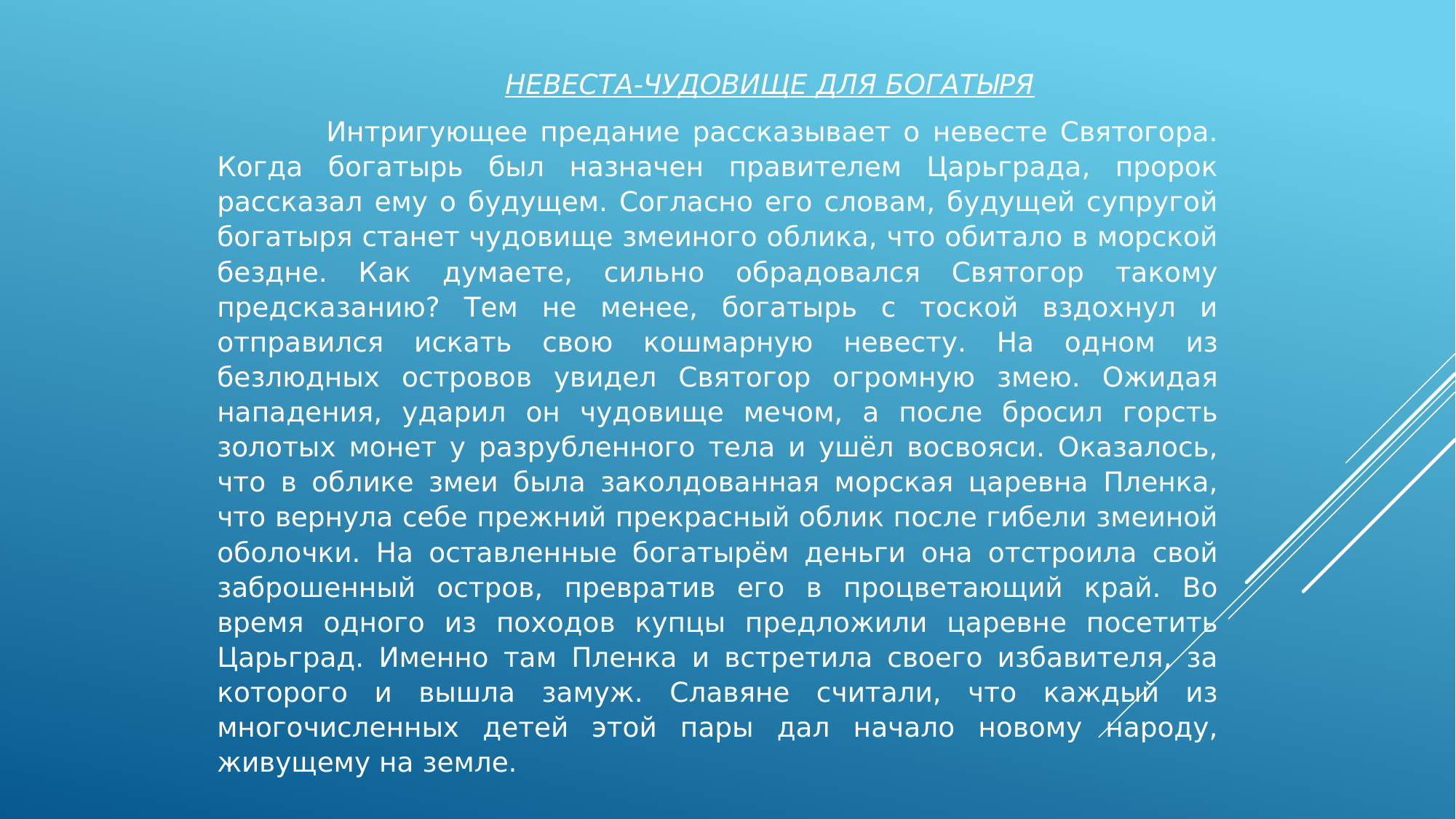

НЕВЕСТА-ЧУДОВИЩЕ ДЛЯ БОГАТЫРЯ
	Интригующее предание рассказывает о невесте Святогора. Когда богатырь был назначен правителем Царьграда, пророк рассказал ему о будущем. Согласно его словам, будущей супругой богатыря станет чудовище змеиного облика, что обитало в морской бездне. Как думаете, сильно обрадовался Святогор такому предсказанию? Тем не менее, богатырь с тоской вздохнул и отправился искать свою кошмарную невесту. На одном из безлюдных островов увидел Святогор огромную змею. Ожидая нападения, ударил он чудовище мечом, а после бросил горсть золотых монет у разрубленного тела и ушёл восвояси. Оказалось, что в облике змеи была заколдованная морская царевна Пленка, что вернула себе прежний прекрасный облик после гибели змеиной оболочки. На оставленные богатырём деньги она отстроила свой заброшенный остров, превратив его в процветающий край. Во время одного из походов купцы предложили царевне посетить Царьград. Именно там Пленка и встретила своего избавителя, за которого и вышла замуж. Славяне считали, что каждый из многочисленных детей этой пары дал начало новому народу, живущему на земле.